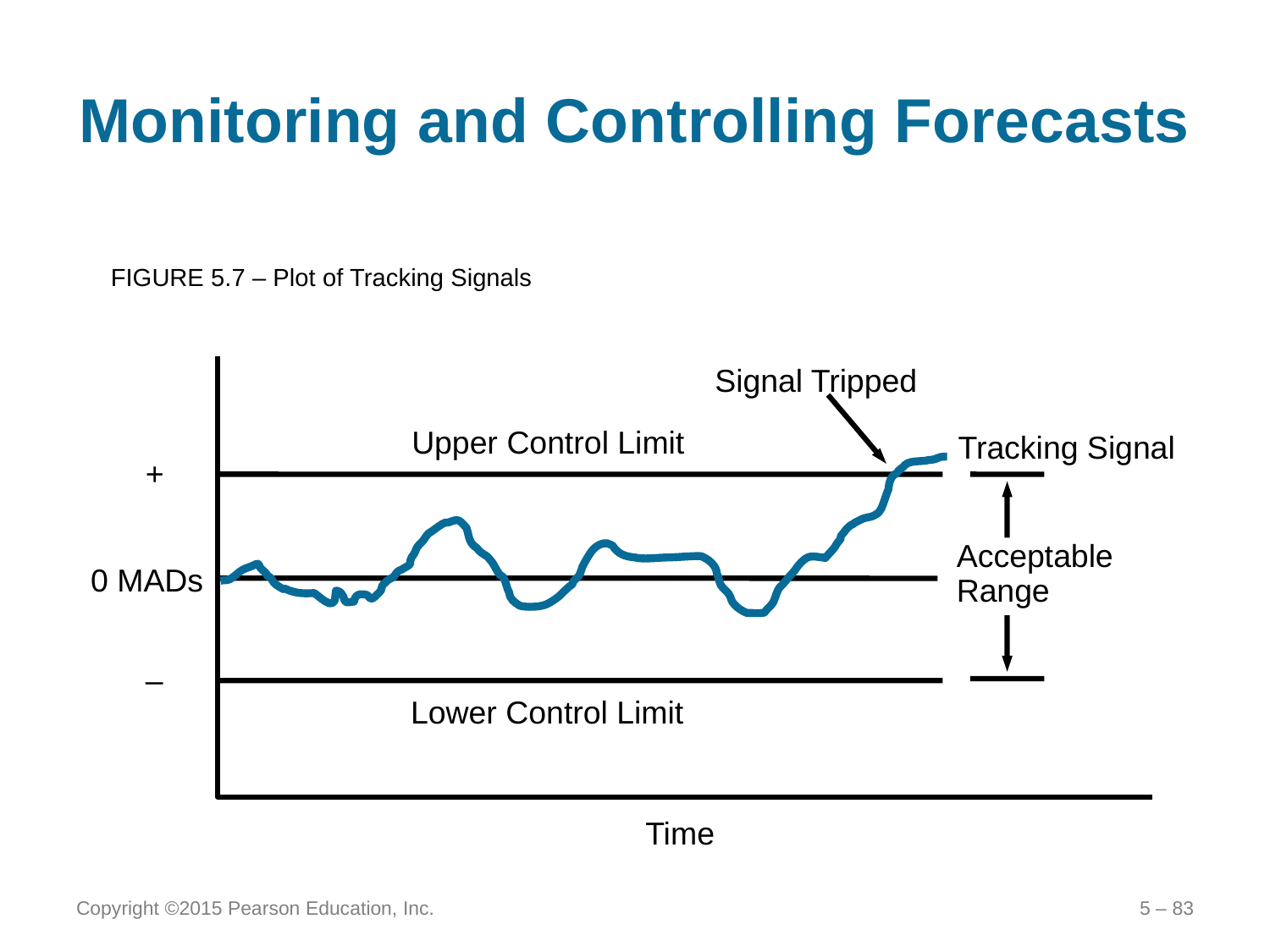

# Monitoring and Controlling Forecasts
FIGURE 5.7 – Plot of Tracking Signals
Signal Tripped

+
0 MADs
–
Time
Upper Control Limit

Lower Control Limit

Tracking Signal

Acceptable Range
Copyright ©2015 Pearson Education, Inc.
5 – 83